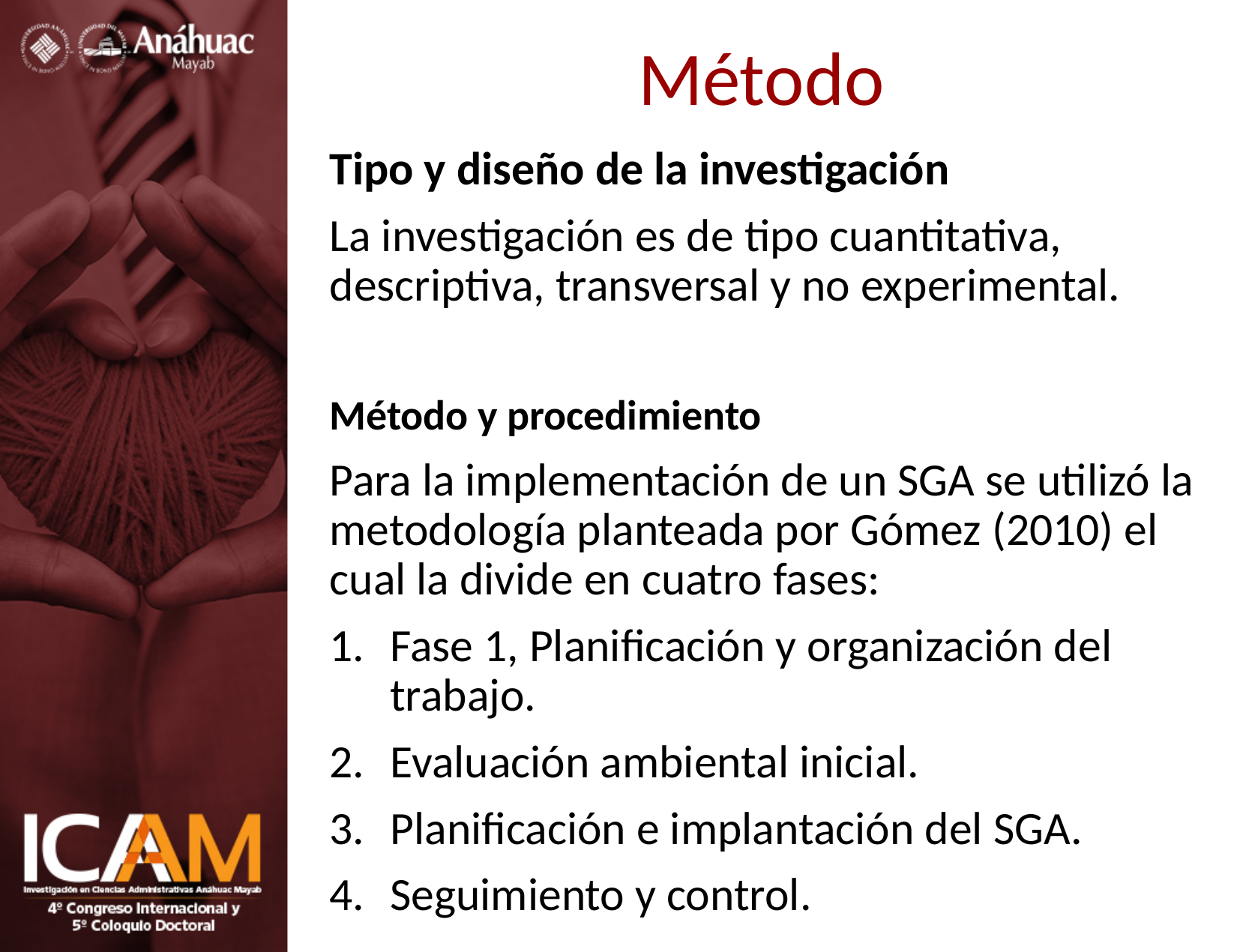

# Método
Tipo y diseño de la investigación
La investigación es de tipo cuantitativa, descriptiva, transversal y no experimental.

Método y procedimiento
Para la implementación de un SGA se utilizó la metodología planteada por Gómez (2010) el cual la divide en cuatro fases:
Fase 1, Planificación y organización del trabajo.
Evaluación ambiental inicial.
Planificación e implantación del SGA.
Seguimiento y control.